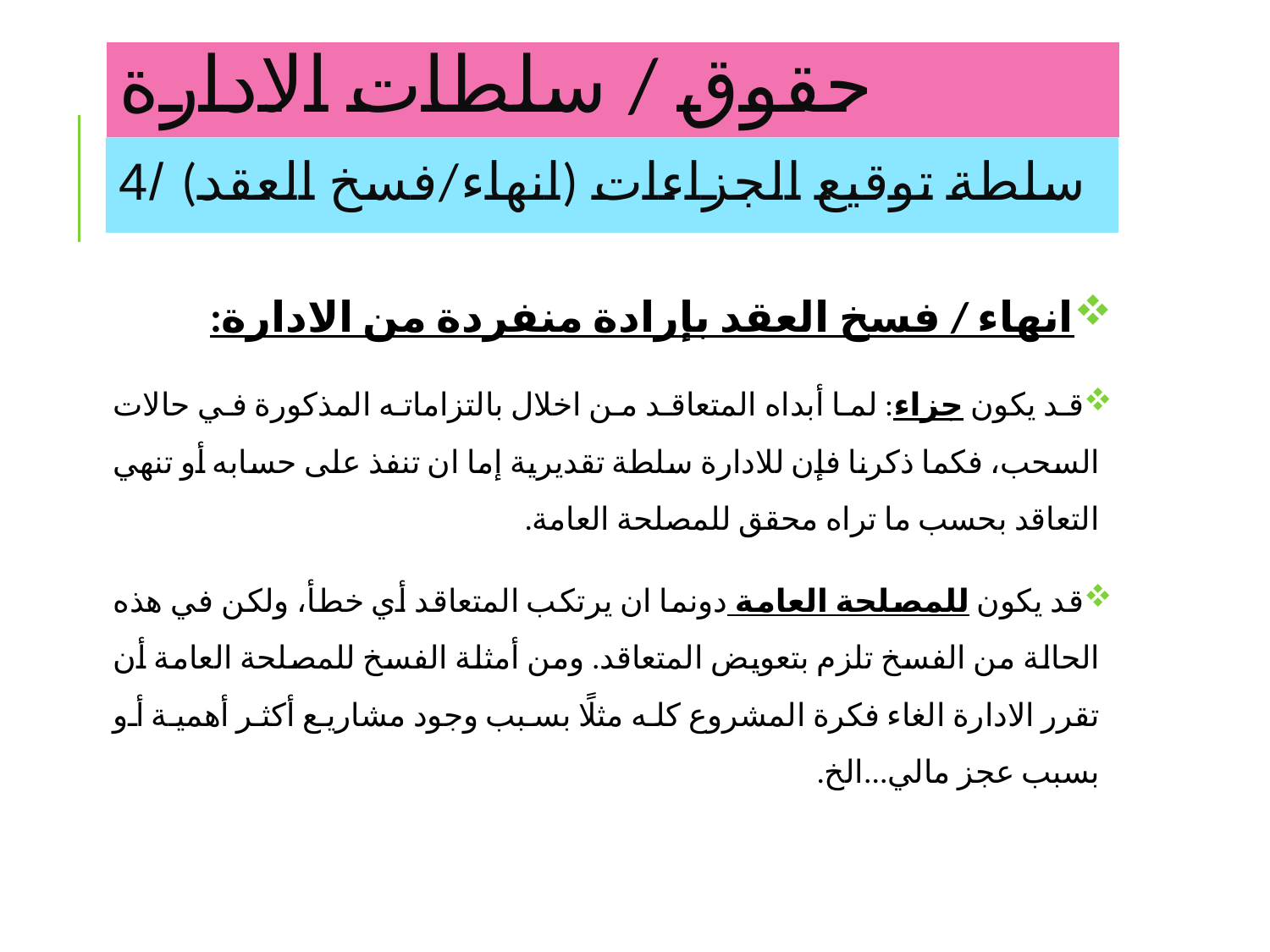

# حقوق / سلطات الادارة
4/ سلطة توقيع الجزاءات (انهاء/فسخ العقد)
انهاء / فسخ العقد بإرادة منفردة من الادارة:
قد يكون جزاء: لما أبداه المتعاقد من اخلال بالتزاماته المذكورة في حالات السحب، فكما ذكرنا فإن للادارة سلطة تقديرية إما ان تنفذ على حسابه أو تنهي التعاقد بحسب ما تراه محقق للمصلحة العامة.
قد يكون للمصلحة العامة دونما ان يرتكب المتعاقد أي خطأ، ولكن في هذه الحالة من الفسخ تلزم بتعويض المتعاقد. ومن أمثلة الفسخ للمصلحة العامة أن تقرر الادارة الغاء فكرة المشروع كله مثلًا بسبب وجود مشاريع أكثر أهمية أو بسبب عجز مالي...الخ.